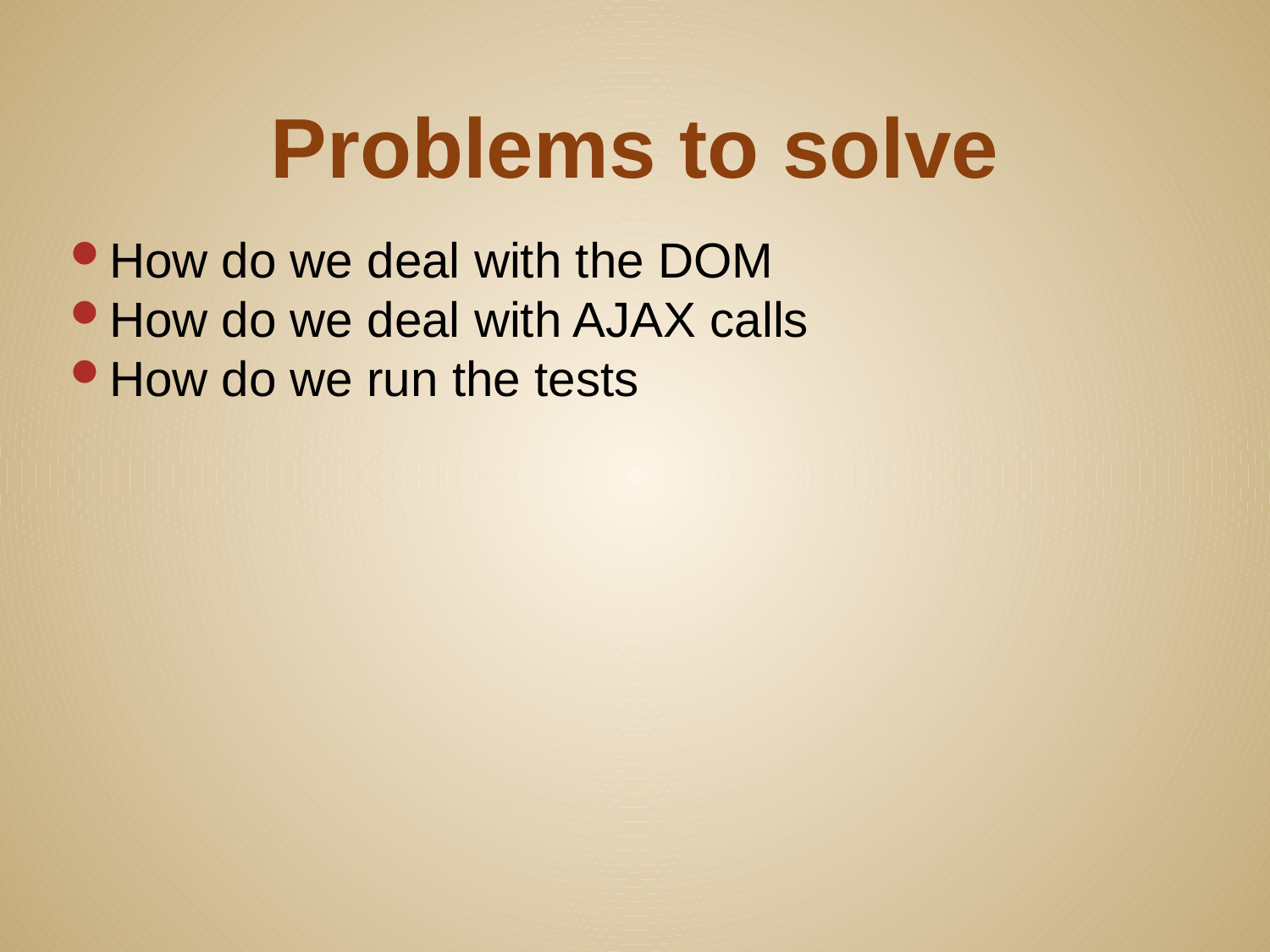

# Problems to solve
How do we deal with the DOM
How do we deal with AJAX calls
How do we run the tests